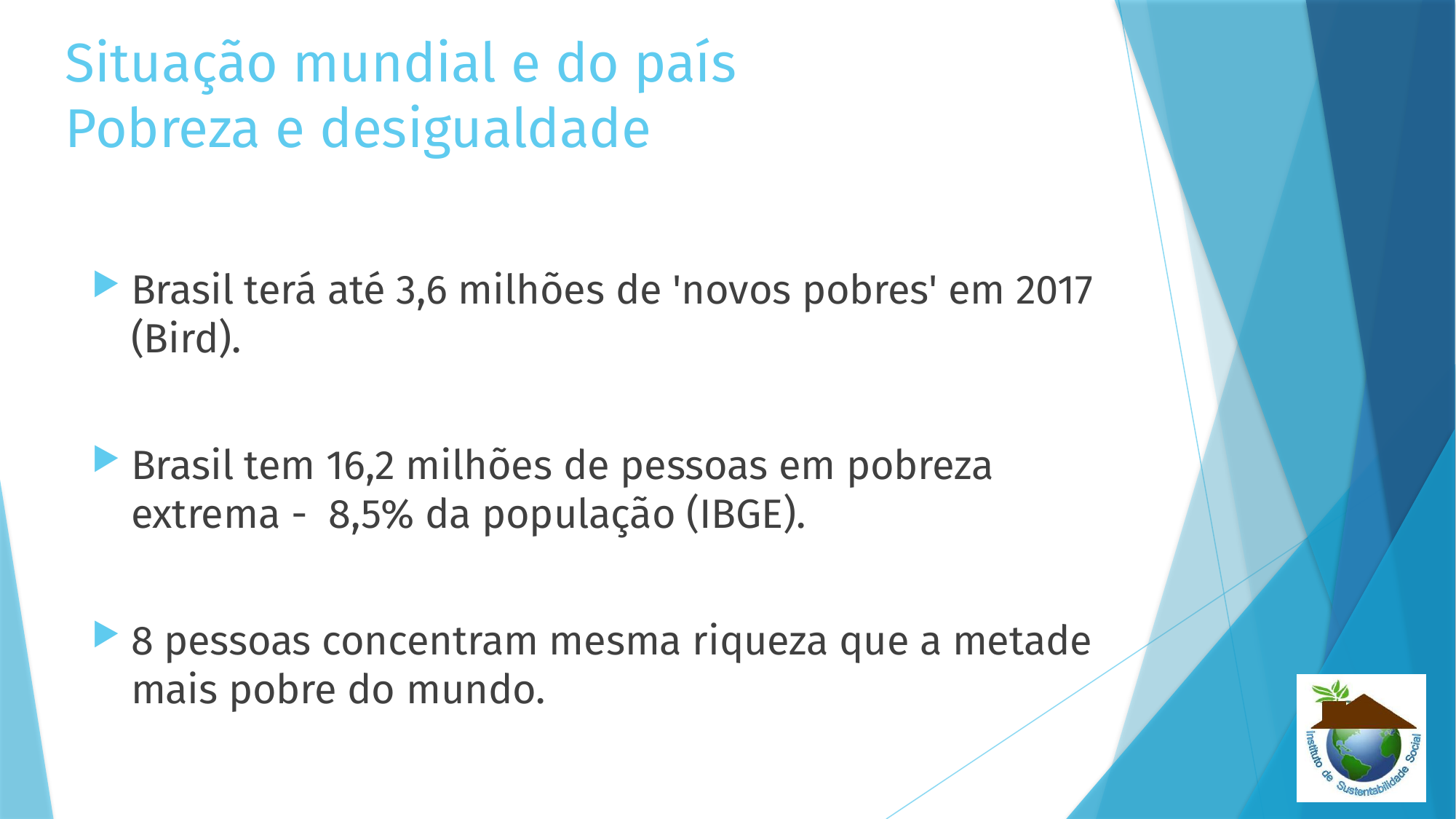

# Situação mundial e do país Pobreza e desigualdade
Brasil terá até 3,6 milhões de 'novos pobres' em 2017 (Bird).

Brasil tem 16,2 milhões de pessoas em pobreza extrema -  8,5% da população (IBGE).

8 pessoas concentram mesma riqueza que a metade mais pobre do mundo.